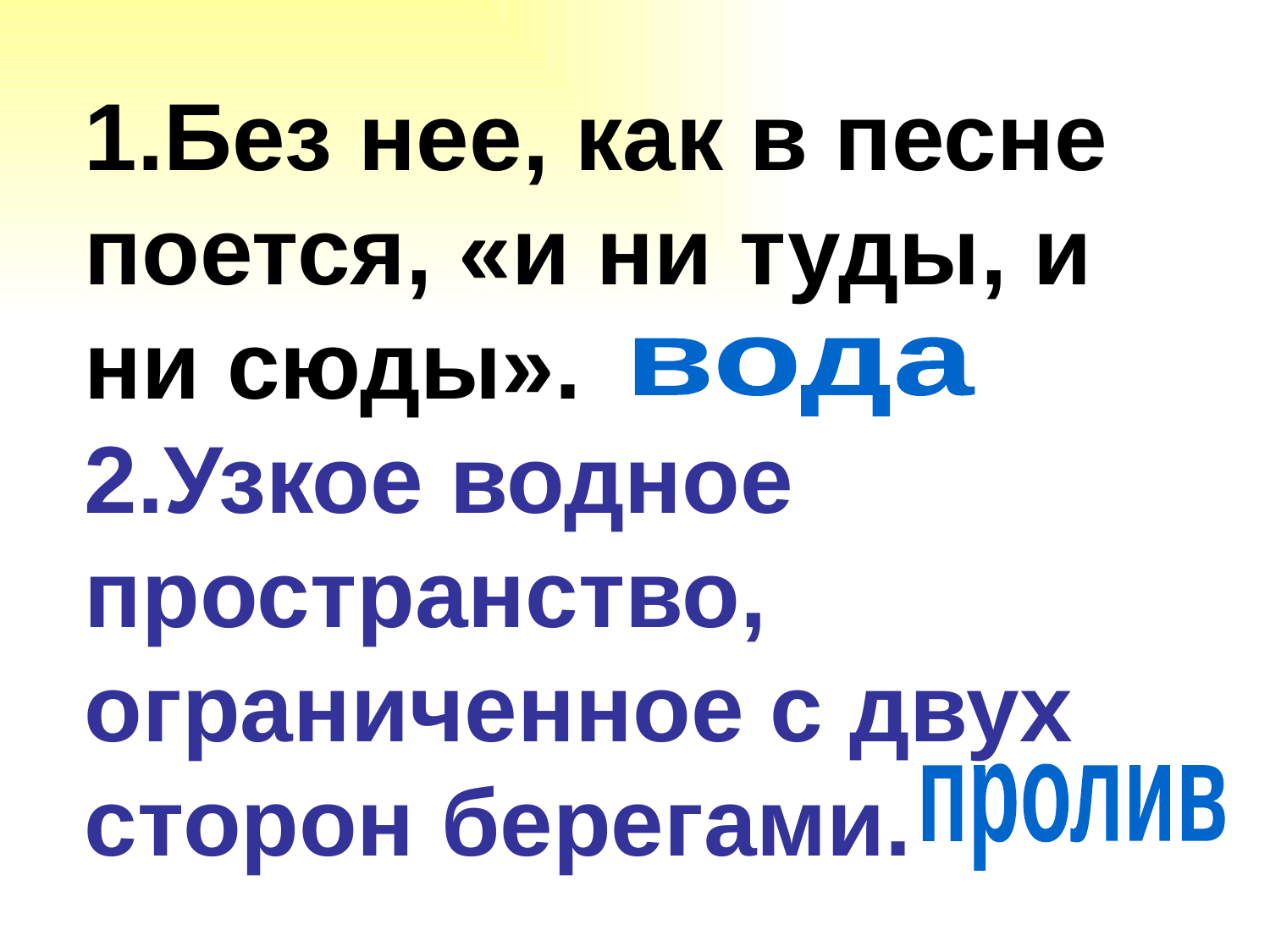

1.Без нее, как в песне поется, «и ни туды, и ни сюды».
2.Узкое водное пространство, ограниченное с двух сторон берегами.
вода
пролив